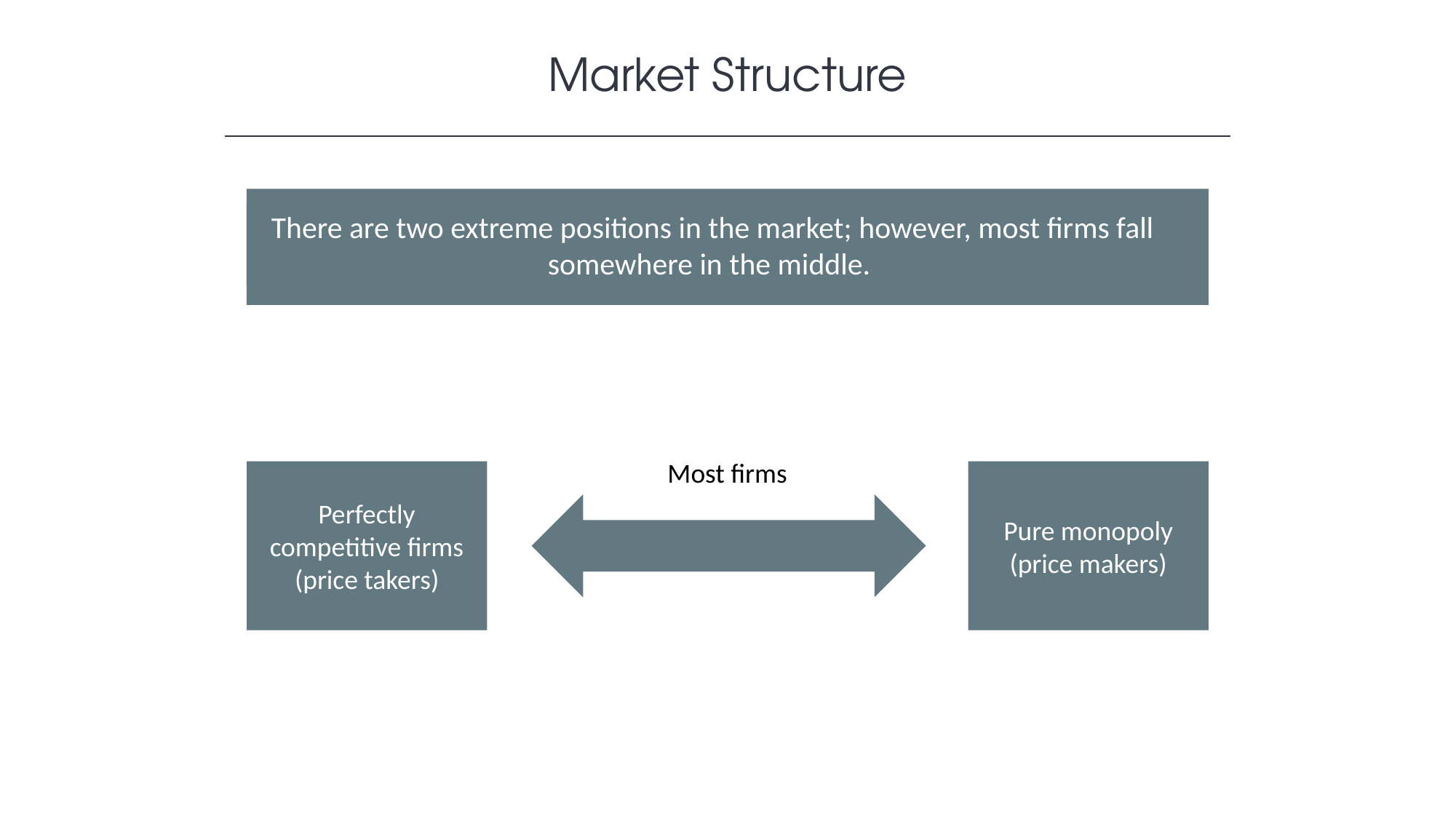

Market Structure

There are two extreme positions in the market; however, most firms fall somewhere in the middle.

Most firms
Perfectly competitive firms (price takers)
Pure monopoly (price makers)